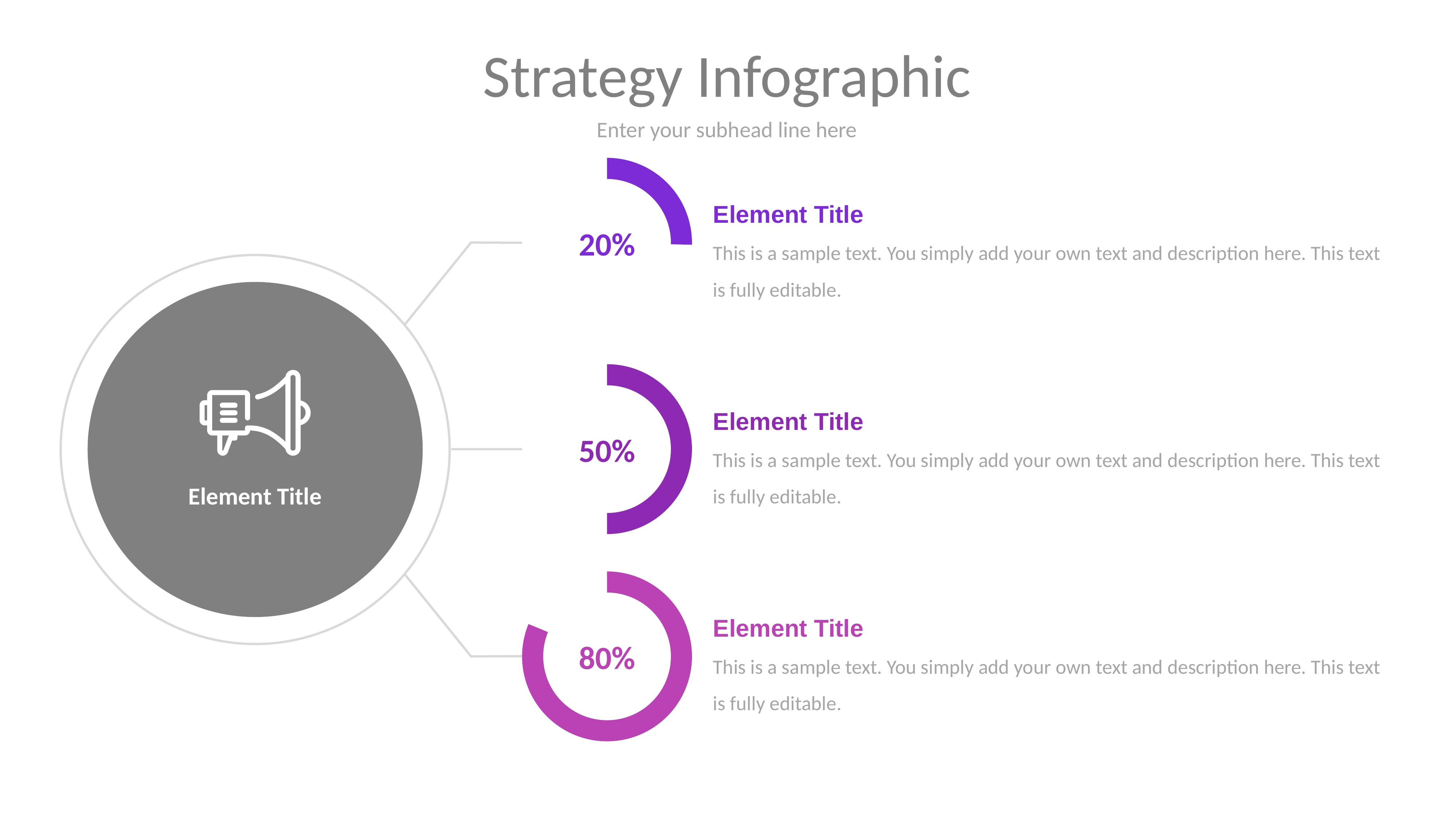

# Strategy Infographic
Enter your subhead line here

20%
Element Title
This is a sample text. You simply add your own text and description here. This text is fully editable.

50%

Element Title
This is a sample text. You simply add your own text and description here. This text is fully editable.
Element Title

80%
Element Title
This is a sample text. You simply add your own text and description here. This text is fully editable.